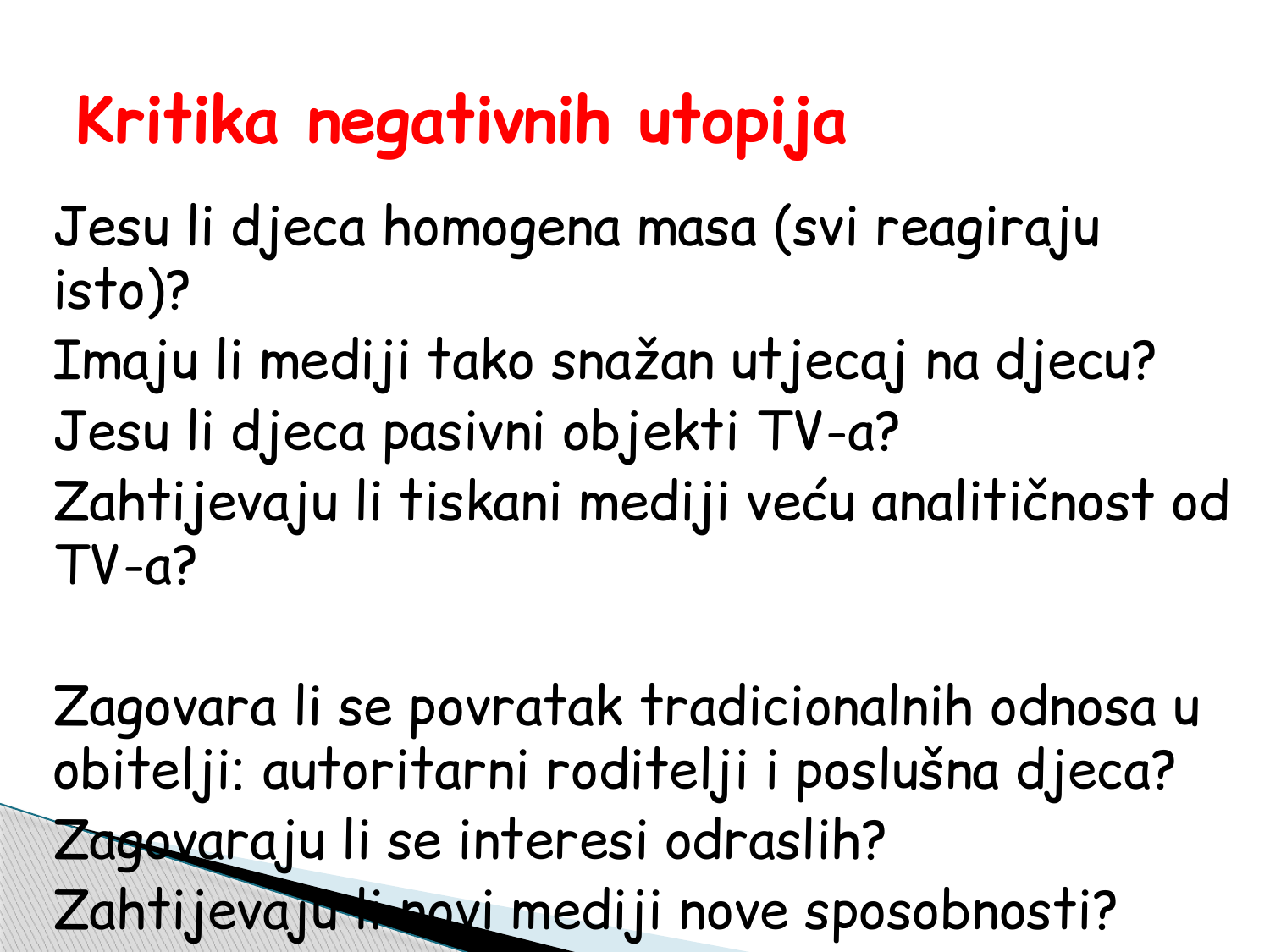

# Kritika negativnih utopija
Jesu li djeca homogena masa (svi reagiraju isto)?
Imaju li mediji tako snažan utjecaj na djecu?
Jesu li djeca pasivni objekti TV-a?
Zahtijevaju li tiskani mediji veću analitičnost od TV-a?

Zagovara li se povratak tradicionalnih odnosa u obitelji: autoritarni roditelji i poslušna djeca?
Zagovaraju li se interesi odraslih?
Zahtijevaju li novi mediji nove sposobnosti?